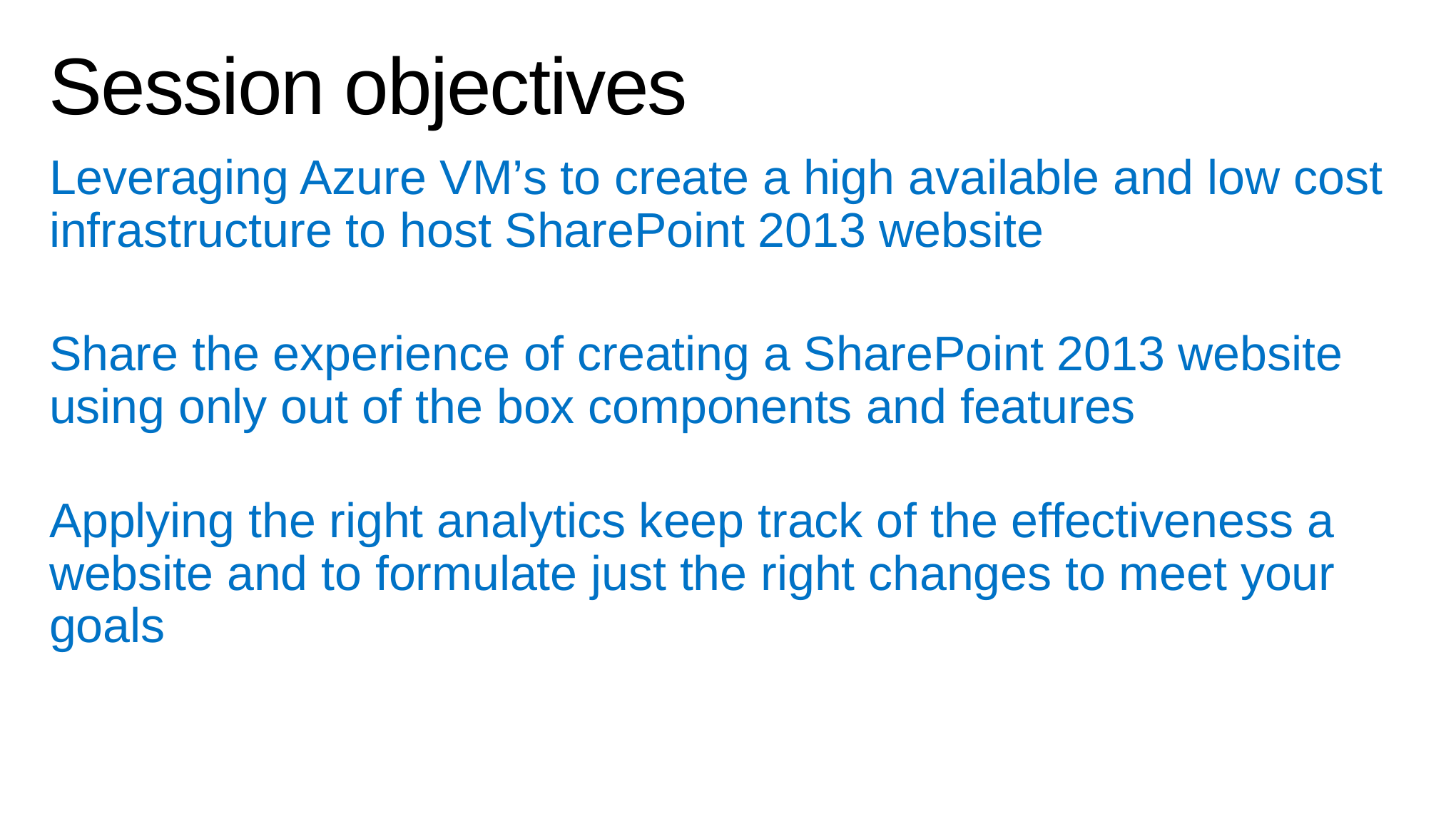

# Session objectives
Leveraging Azure VM’s to create a high available and low cost infrastructure to host SharePoint 2013 website

Share the experience of creating a SharePoint 2013 website using only out of the box components and features
Applying the right analytics keep track of the effectiveness a website and to formulate just the right changes to meet your goals